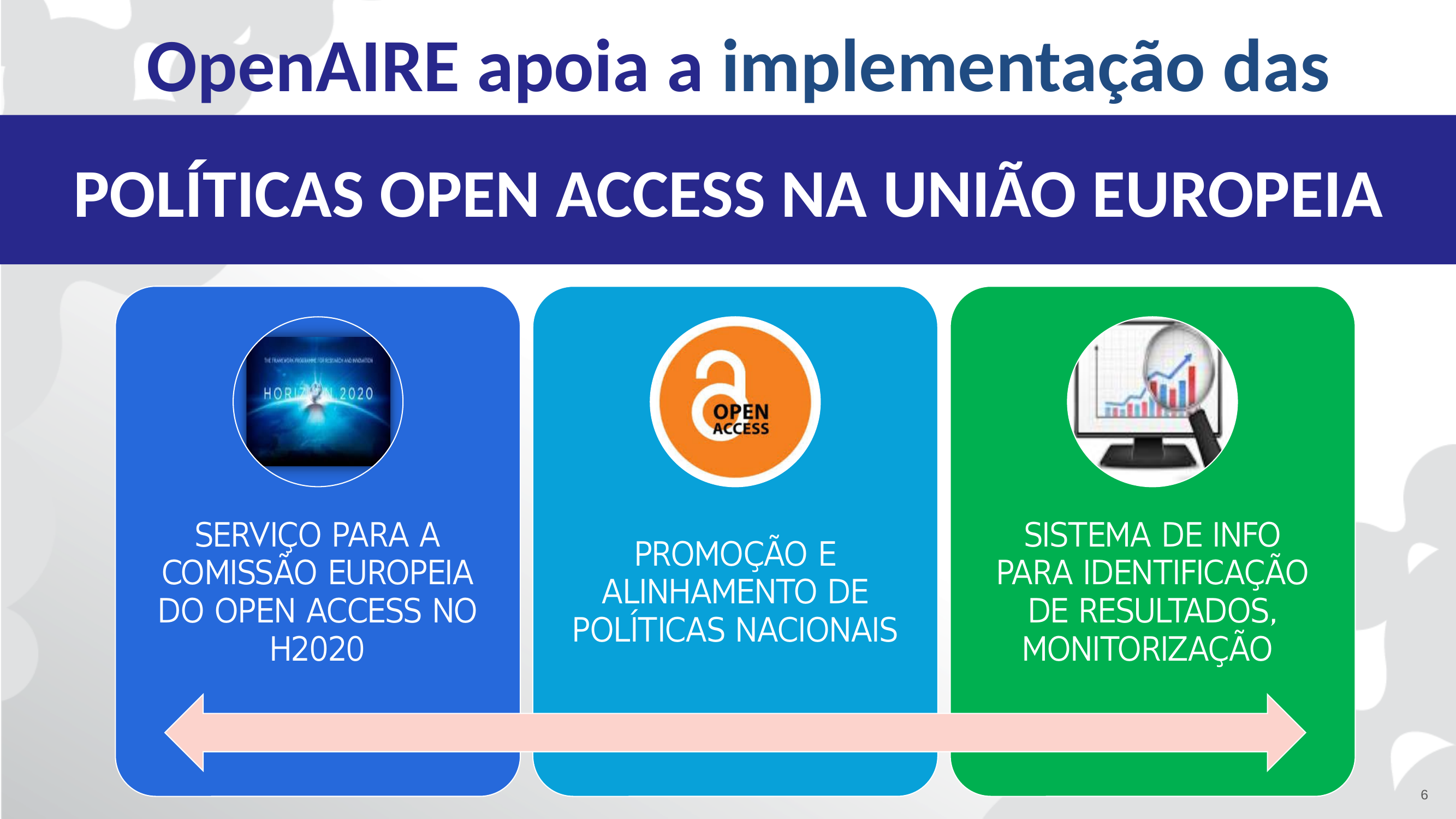

OpenAIRE apoia a implementação das
# Políticas Open Access na União Europeia
SERVIÇO PARA A COMISSÃO EUROPEIA DO OPEN ACCESS NO H2020
PROMOÇÃO E ALINHAMENTO DE POLÍTICAS NACIONAIS
SISTEMA DE INFO PARA IDENTIFICAÇÃO DE RESULTADOS, MONITORIZAÇÃO
6